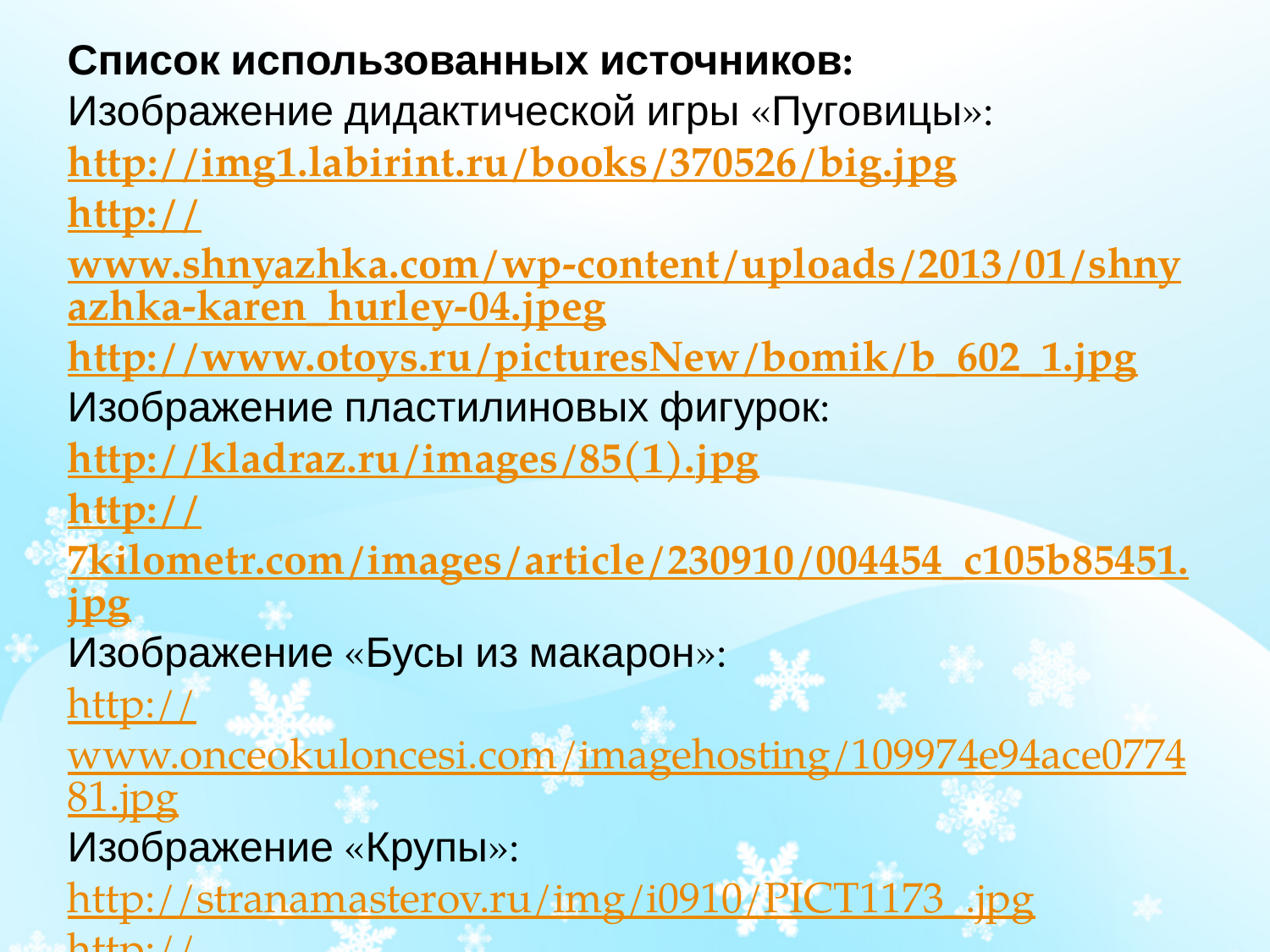

Список использованных источников:
Изображение дидактической игры «Пуговицы»:
http://img1.labirint.ru/books/370526/big.jpg
http://www.shnyazhka.com/wp-content/uploads/2013/01/shnyazhka-karen_hurley-04.jpeg
http://www.otoys.ru/picturesNew/bomik/b_602_1.jpg
Изображение пластилиновых фигурок:
http://kladraz.ru/images/85(1).jpg
http://7kilometr.com/images/article/230910/004454_c105b85451.jpg
Изображение «Бусы из макарон»:
http://www.onceokuloncesi.com/imagehosting/109974e94ace077481.jpg
Изображение «Крупы»:
http://stranamasterov.ru/img/i0910/PICT1173_.jpg
http://www.russupak.ru/uploads/iblocks/5/393ccbc7a2ee4e8124d24752c4677bde.jpg